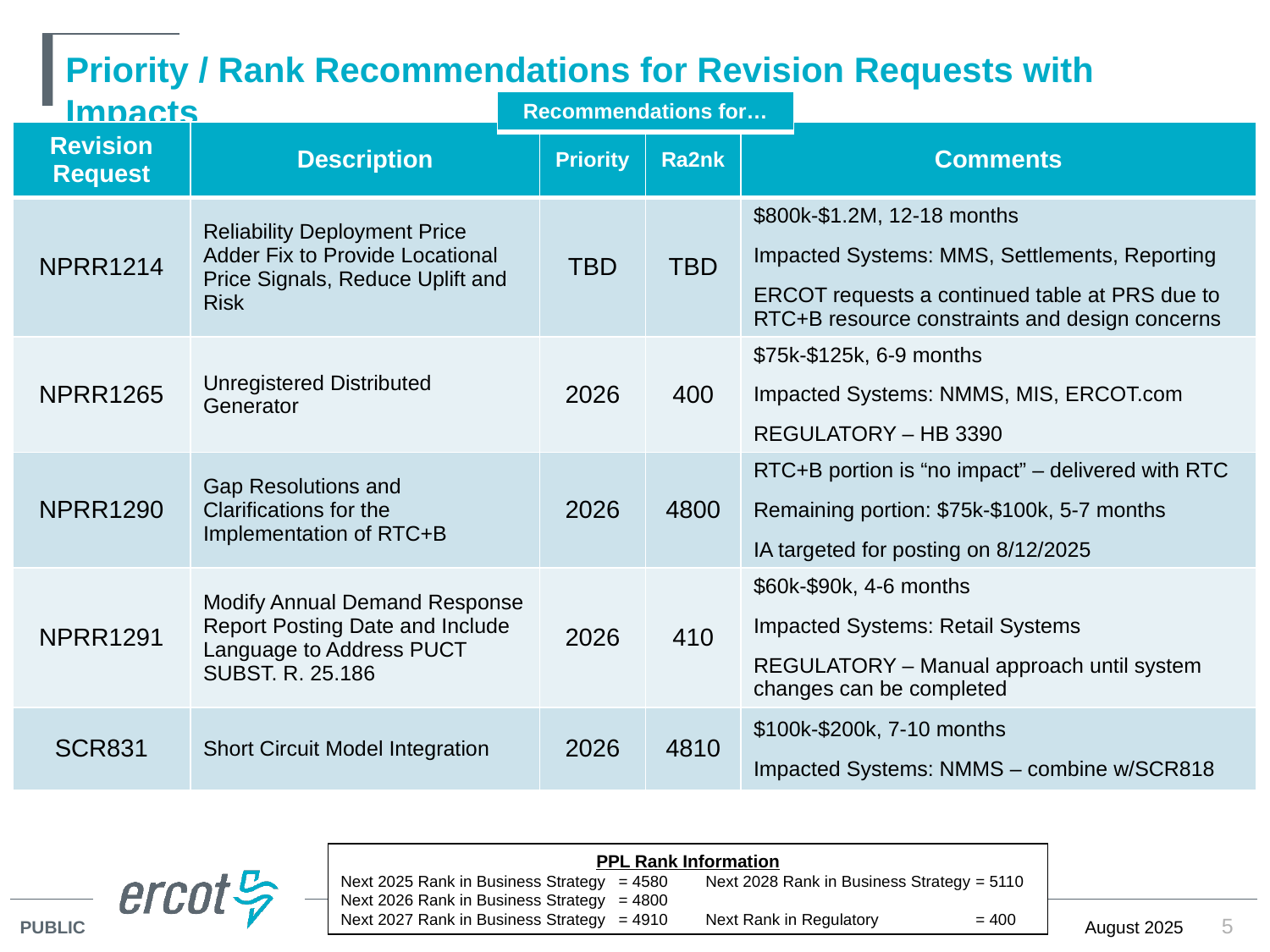

# Priority / Rank Recommendations for Revision Requests with Impacts
| Recommendations for… |
| --- |
| Revision Request | Description | Priority | Ra2nk | Comments |
| --- | --- | --- | --- | --- |
| NPRR1214 | Reliability Deployment Price Adder Fix to Provide Locational Price Signals, Reduce Uplift and Risk | TBD | TBD | $800k-$1.2M, 12-18 months Impacted Systems: MMS, Settlements, Reporting ERCOT requests a continued table at PRS due to RTC+B resource constraints and design concerns |
| NPRR1265 | Unregistered Distributed Generator | 2026 | 400 | $75k-$125k, 6-9 months Impacted Systems: NMMS, MIS, ERCOT.com REGULATORY – HB 3390 |
| NPRR1290 | Gap Resolutions and Clarifications for the Implementation of RTC+B | 2026 | 4800 | RTC+B portion is “no impact” – delivered with RTC Remaining portion: $75k-$100k, 5-7 months IA targeted for posting on 8/12/2025 |
| NPRR1291 | Modify Annual Demand Response Report Posting Date and Include Language to Address PUCT SUBST. R. 25.186 | 2026 | 410 | $60k-$90k, 4-6 months Impacted Systems: Retail Systems REGULATORY – Manual approach until system changes can be completed |
| SCR831 | Short Circuit Model Integration | 2026 | 4810 | $100k-$200k, 7-10 months Impacted Systems: NMMS – combine w/SCR818 |
PPL Rank Information
Next 2025 Rank in Business Strategy 	= 4580	Next 2028 Rank in Business Strategy 	= 5110
Next 2026 Rank in Business Strategy 	= 4800	Next 2029 Rank in Business Strategy 	= 5300
Next 2027 Rank in Business Strategy	= 4910	Next Rank in Regulatory 	= 400
5